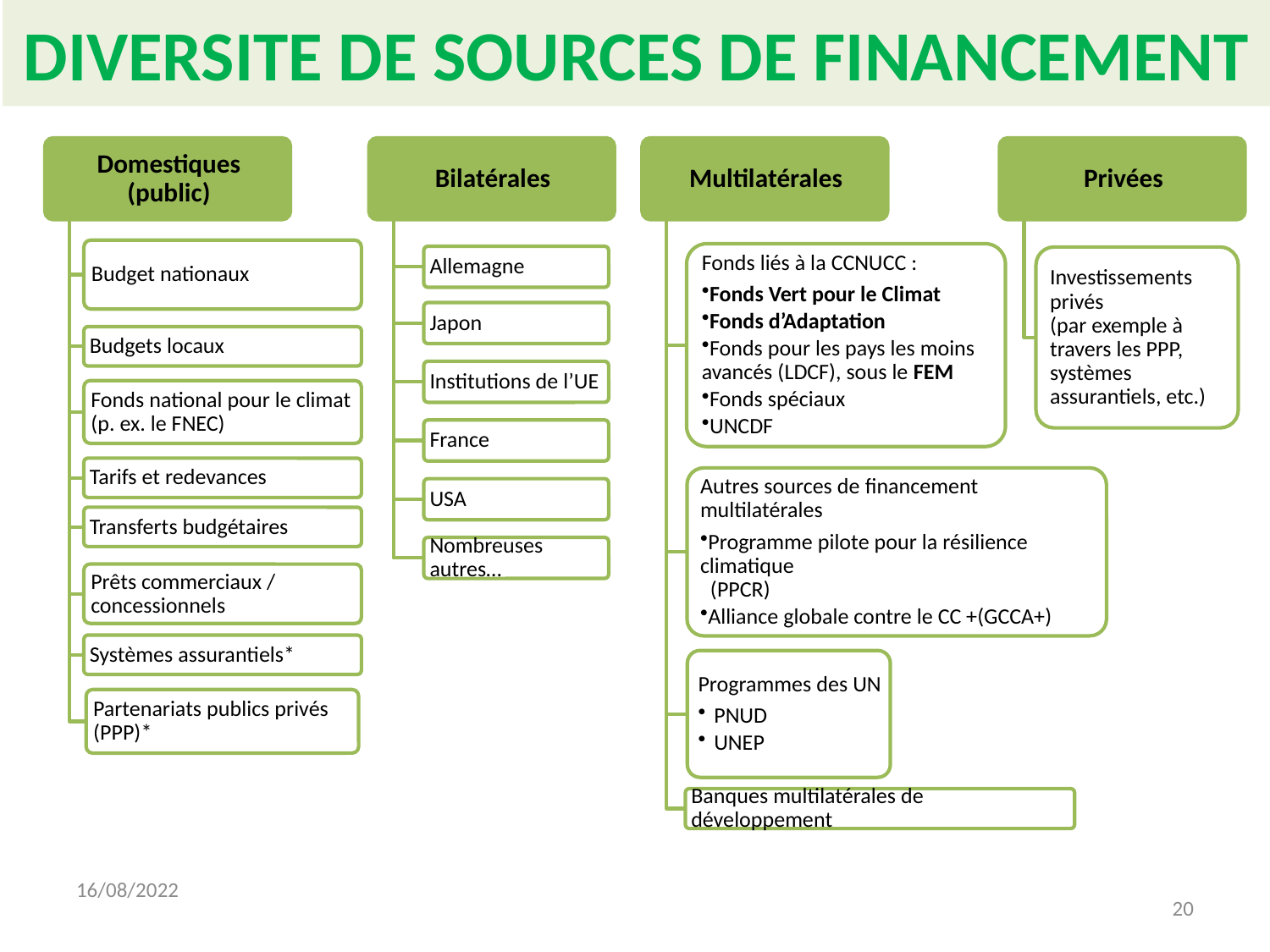

# DIVERSITE DE SOURCES DE FINANCEMENT
Domestiques (public)
Budget nationaux
Budgets locaux
Fonds national pour le climat (p. ex. le FNEC)
Tarifs et redevances
Transferts budgétaires
Prêts commerciaux / concessionnels
Systèmes assurantiels*
Partenariats publics privés (PPP)*
Bilatérales
Allemagne
Japon
Institutions de l’UE
France
USA
Nombreuses autres…
Multilatérales
Fonds liés à la CCNUCC :
Fonds Vert pour le Climat
Fonds d’Adaptation
Fonds pour les pays les moins avancés (LDCF), sous le FEM
Fonds spéciaux
UNCDF
Autres sources de financement multilatérales
Programme pilote pour la résilience climatique
  (PPCR)
Alliance globale contre le CC +(GCCA+)
Programmes des UN
PNUD
UNEP
Banques multilatérales de développement
Privées
Investissements privés
(par exemple à travers les PPP, systèmes assurantiels, etc.)

20
16/08/2022